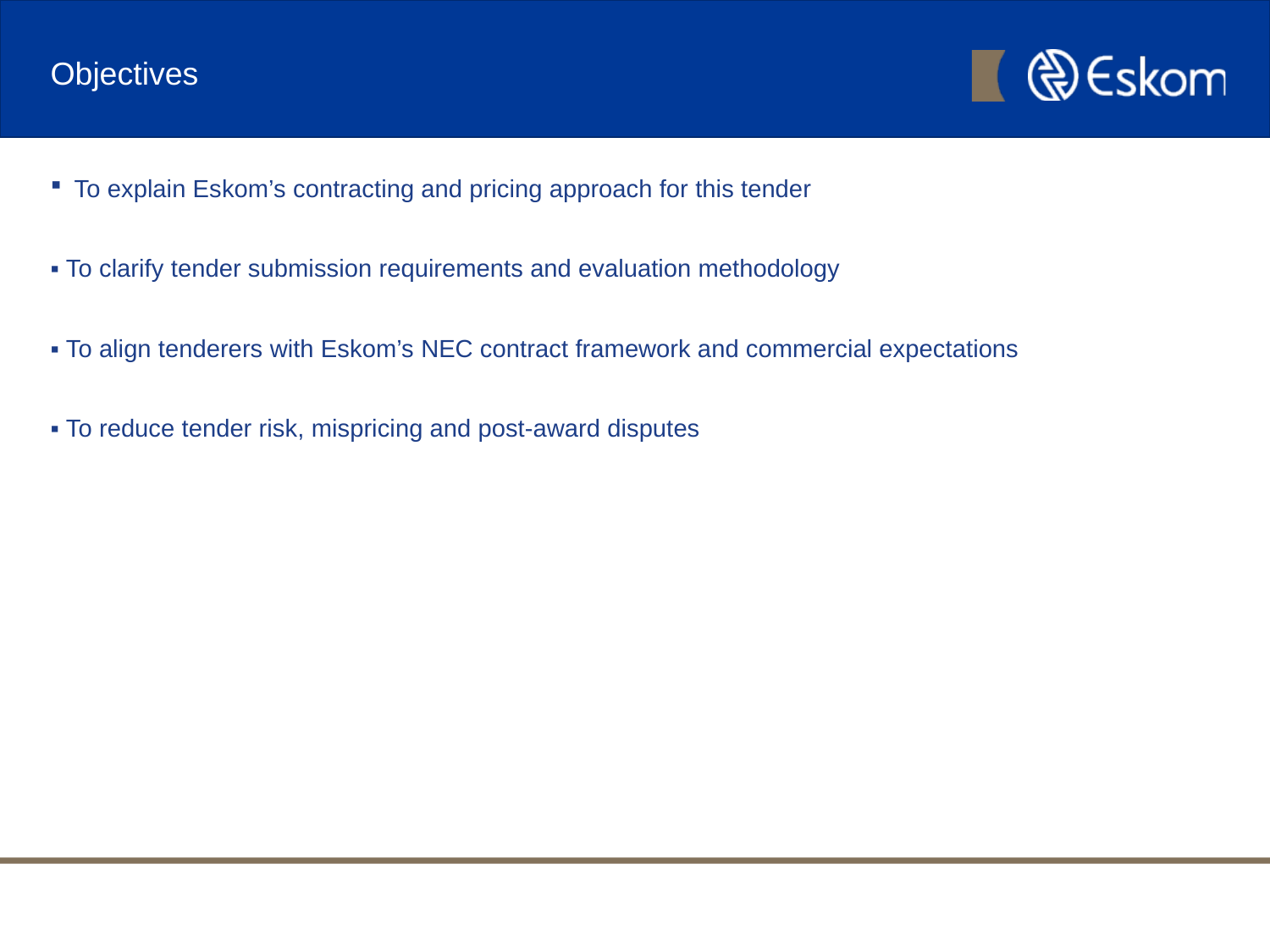

# Objectives
To explain Eskom’s contracting and pricing approach for this tender

▪ To clarify tender submission requirements and evaluation methodology

▪ To align tenderers with Eskom’s NEC contract framework and commercial expectations

▪ To reduce tender risk, mispricing and post-award disputes